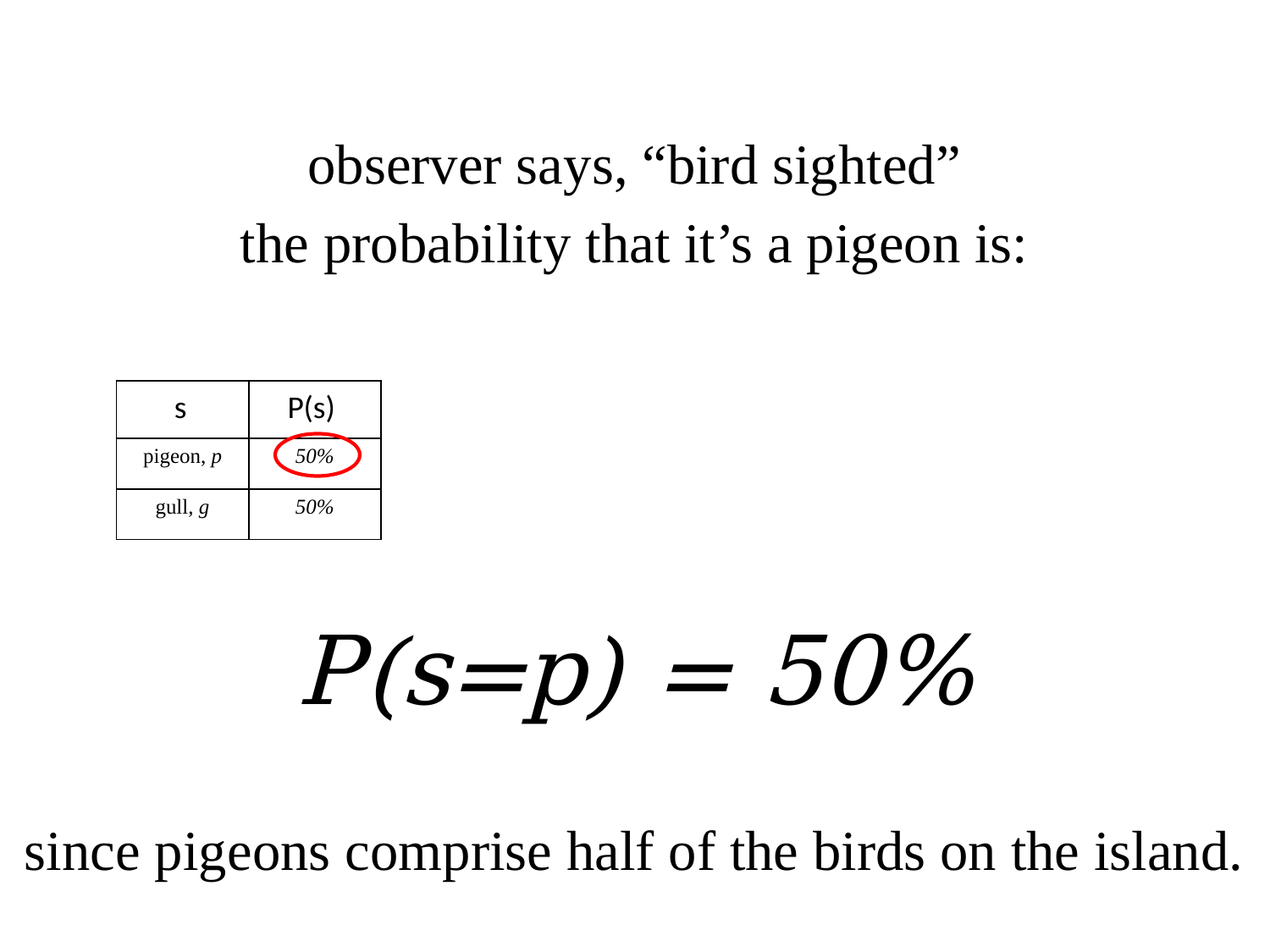

observer says, “bird sighted”
the probability that it’s a pigeon is:

P(s=p) = 50%

since pigeons comprise half of the birds on the island.
|  |  |
| --- | --- |
| pigeon, p | 50% |
| gull, g | 50% |
s
P(s)